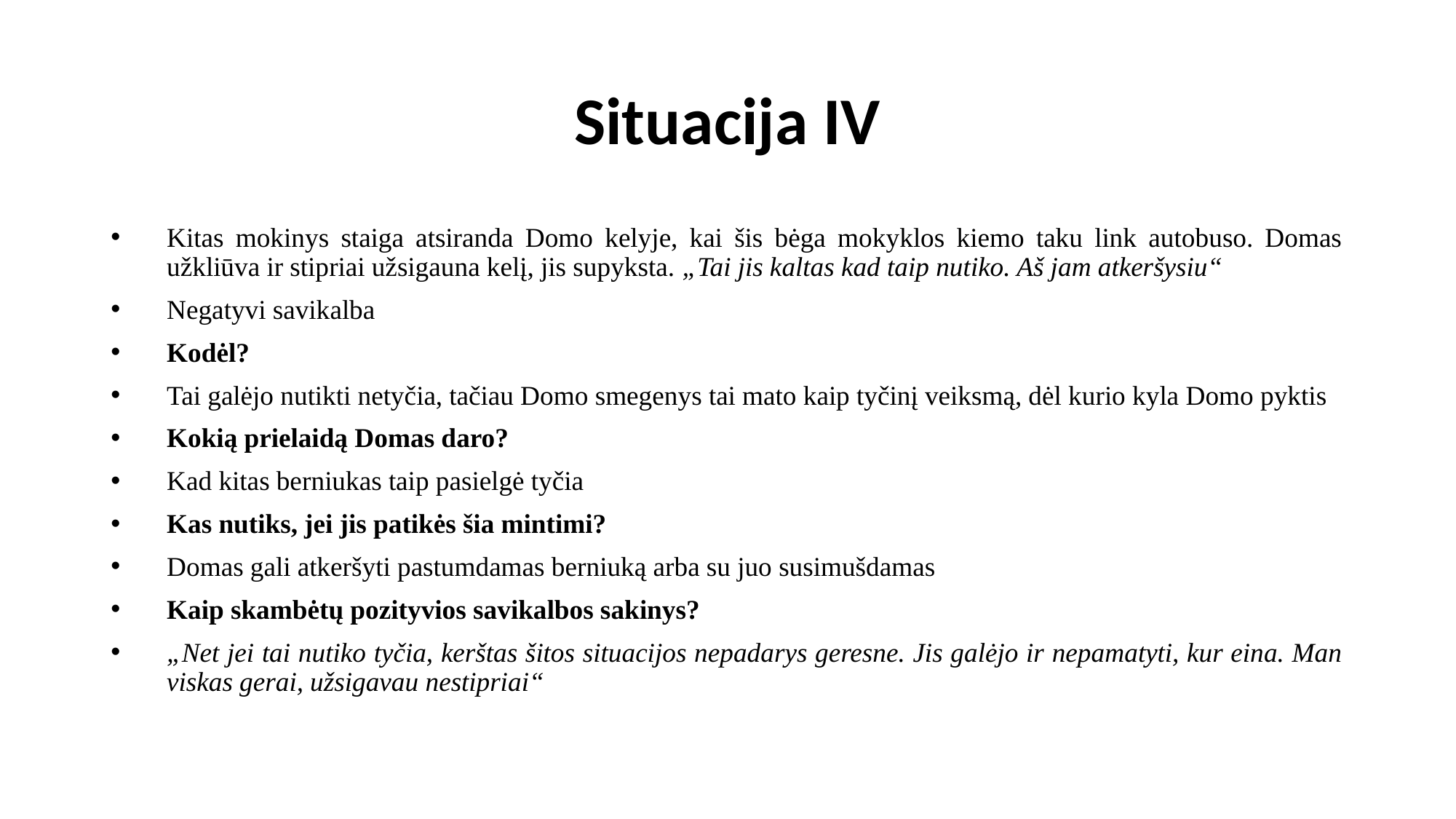

# Situacija IV
Kitas mokinys staiga atsiranda Domo kelyje, kai šis bėga mokyklos kiemo taku link autobuso. Domas užkliūva ir stipriai užsigauna kelį, jis supyksta. „Tai jis kaltas kad taip nutiko. Aš jam atkeršysiu“
Negatyvi savikalba
Kodėl?
Tai galėjo nutikti netyčia, tačiau Domo smegenys tai mato kaip tyčinį veiksmą, dėl kurio kyla Domo pyktis
Kokią prielaidą Domas daro?
Kad kitas berniukas taip pasielgė tyčia
Kas nutiks, jei jis patikės šia mintimi?
Domas gali atkeršyti pastumdamas berniuką arba su juo susimušdamas
Kaip skambėtų pozityvios savikalbos sakinys?
„Net jei tai nutiko tyčia, kerštas šitos situacijos nepadarys geresne. Jis galėjo ir nepamatyti, kur eina. Man viskas gerai, užsigavau nestipriai“